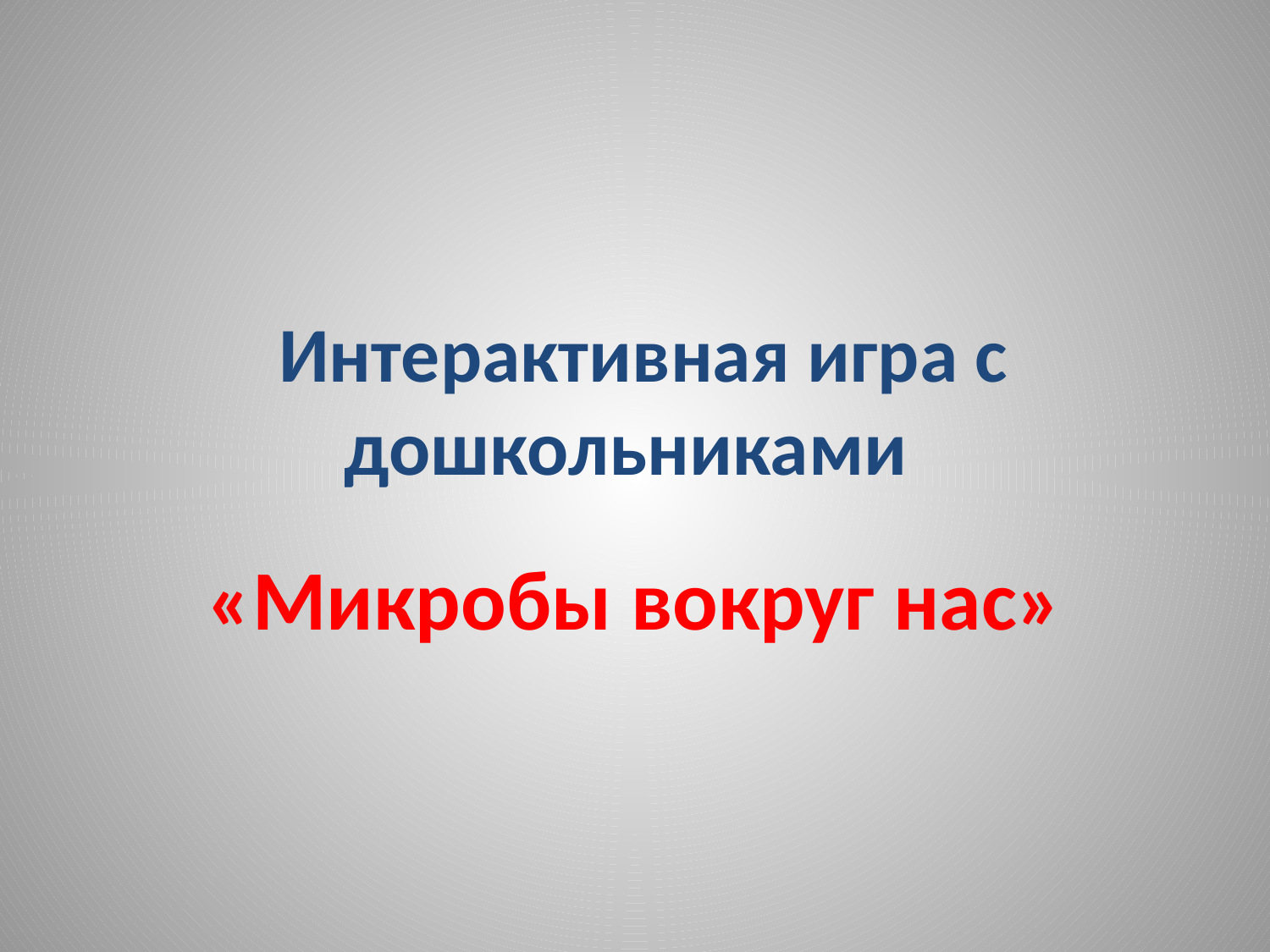

# Интерактивная игра с дошкольниками
«Микробы вокруг нас»